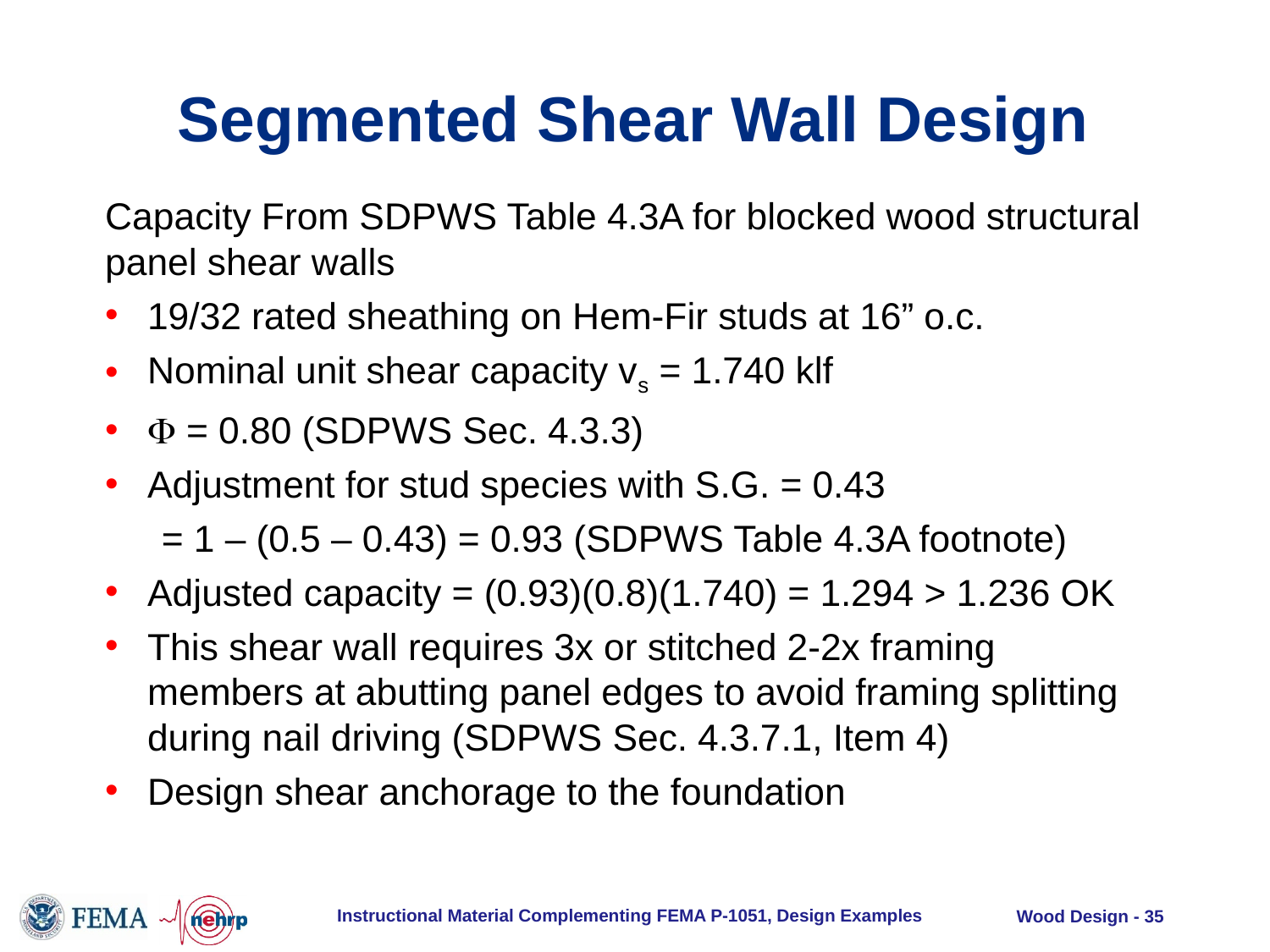

# Segmented Shear Wall Design
Capacity From SDPWS Table 4.3A for blocked wood structural panel shear walls
19/32 rated sheathing on Hem-Fir studs at 16” o.c.
Nominal unit shear capacity vs = 1.740 klf
Φ = 0.80 (SDPWS Sec. 4.3.3)
Adjustment for stud species with S.G. = 0.43
= 1 – (0.5 – 0.43) = 0.93 (SDPWS Table 4.3A footnote)
Adjusted capacity = (0.93)(0.8)(1.740) = 1.294 > 1.236 OK
This shear wall requires 3x or stitched 2-2x framing members at abutting panel edges to avoid framing splitting during nail driving (SDPWS Sec. 4.3.7.1, Item 4)
Design shear anchorage to the foundation